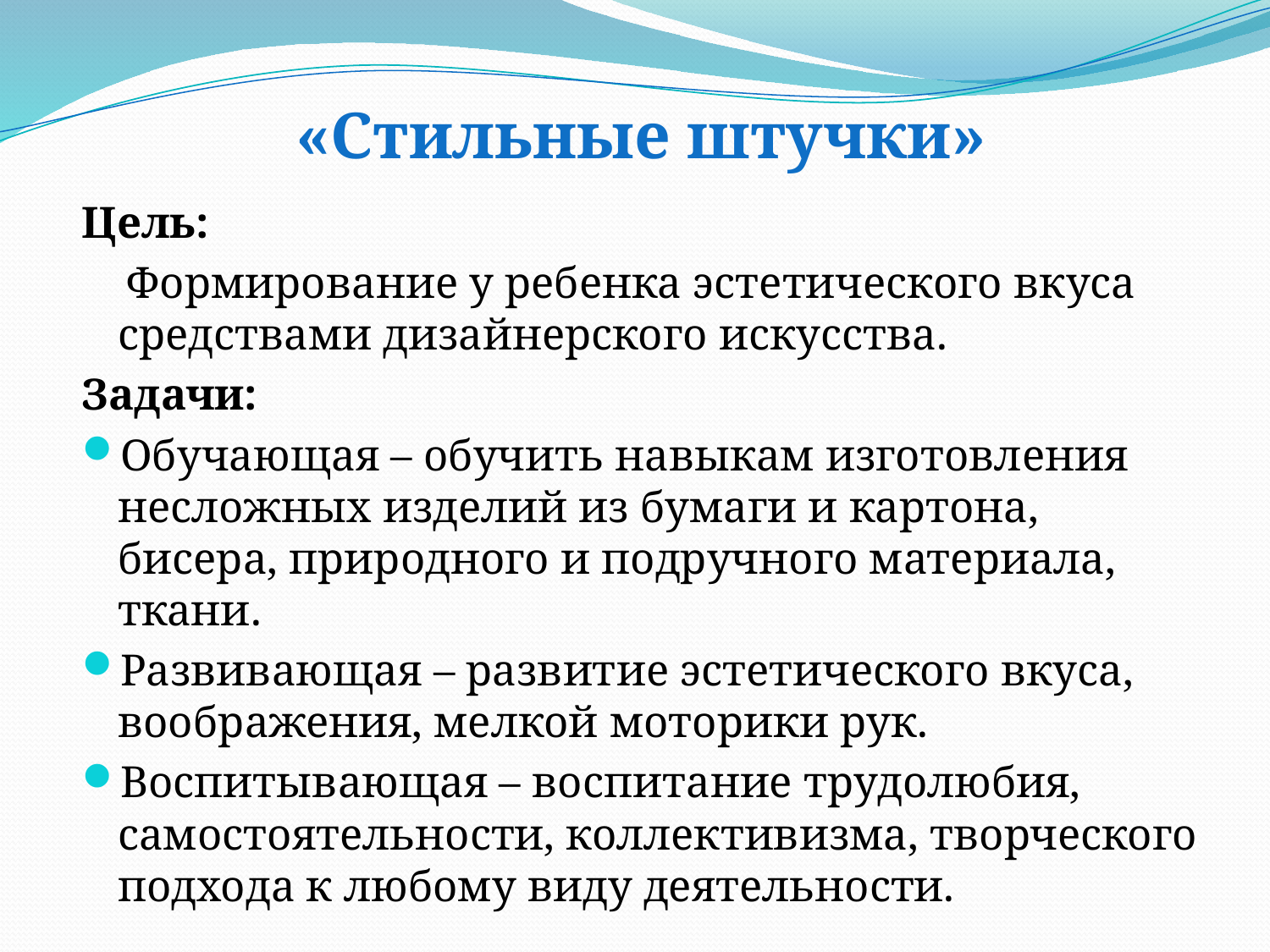

«Стильные штучки»
Цель:
    Формирование у ребенка эстетического вкуса средствами дизайнерского искусства.
Задачи:
Обучающая – обучить навыкам изготовления несложных изделий из бумаги и картона, бисера, природного и подручного материала, ткани.
Развивающая – развитие эстетического вкуса, воображения, мелкой моторики рук.
Воспитывающая – воспитание трудолюбия, самостоятельности, коллективизма, творческого подхода к любому виду деятельности.